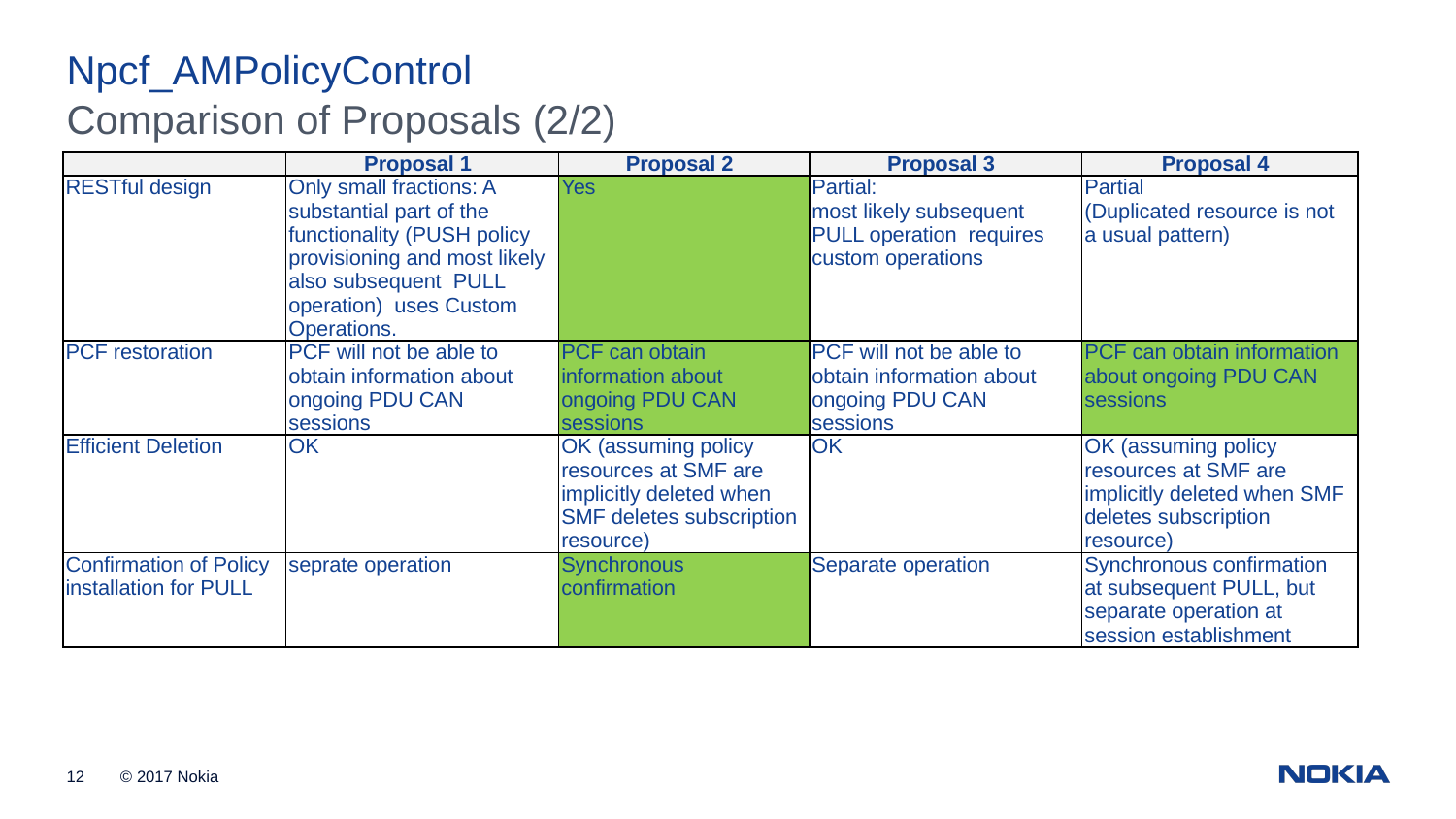

Npcf_AMPolicyControl

Comparison of Proposals (2/2)
|  | Proposal 1 | Proposal 2 | Proposal 3 | Proposal 4 |
| --- | --- | --- | --- | --- |
| RESTful design | Only small fractions: A substantial part of the functionality (PUSH policy provisioning and most likely also subsequent PULL operation) uses Custom Operations. | Yes | Partial: most likely subsequent PULL operation requires custom operations | Partial (Duplicated resource is not a usual pattern) |
| PCF restoration | PCF will not be able to obtain information about ongoing PDU CAN sessions | PCF can obtain information about ongoing PDU CAN sessions | PCF will not be able to obtain information about ongoing PDU CAN sessions | PCF can obtain information about ongoing PDU CAN sessions |
| Efficient Deletion | OK | OK (assuming policy resources at SMF are implicitly deleted when SMF deletes subscription resource) | OK | OK (assuming policy resources at SMF are implicitly deleted when SMF deletes subscription resource) |
| Confirmation of Policy installation for PULL | seprate operation | Synchronous confirmation | Separate operation | Synchronous confirmation at subsequent PULL, but separate operation at session establishment |